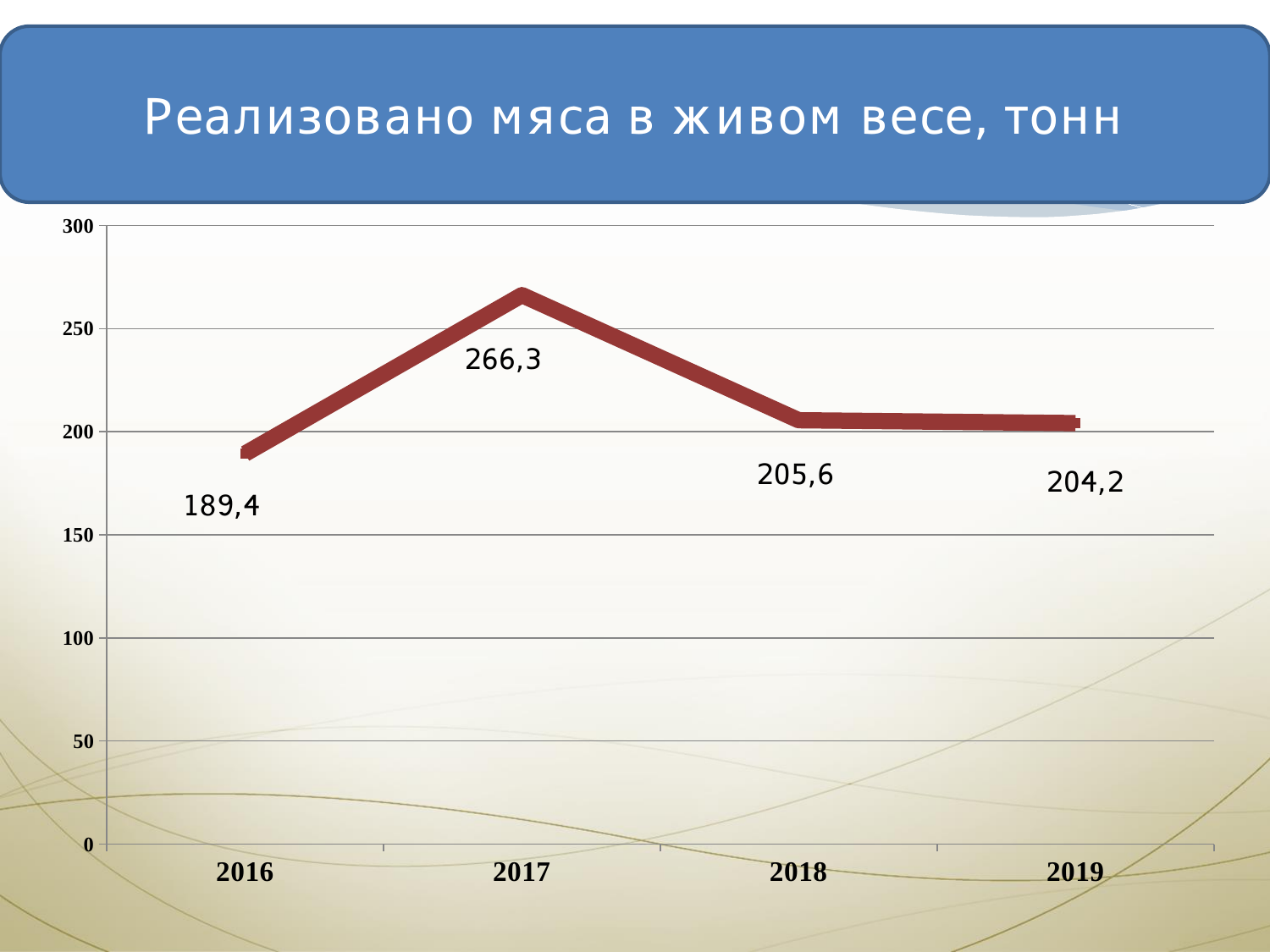

Реализовано мяса в живом весе, тонн

### Chart

| Category |  |
|---|---|
| 2016 | 189.4 |
| 2017 | 266.3 |
| 2018 | 205.6 |
| 2019 | 204.2 |